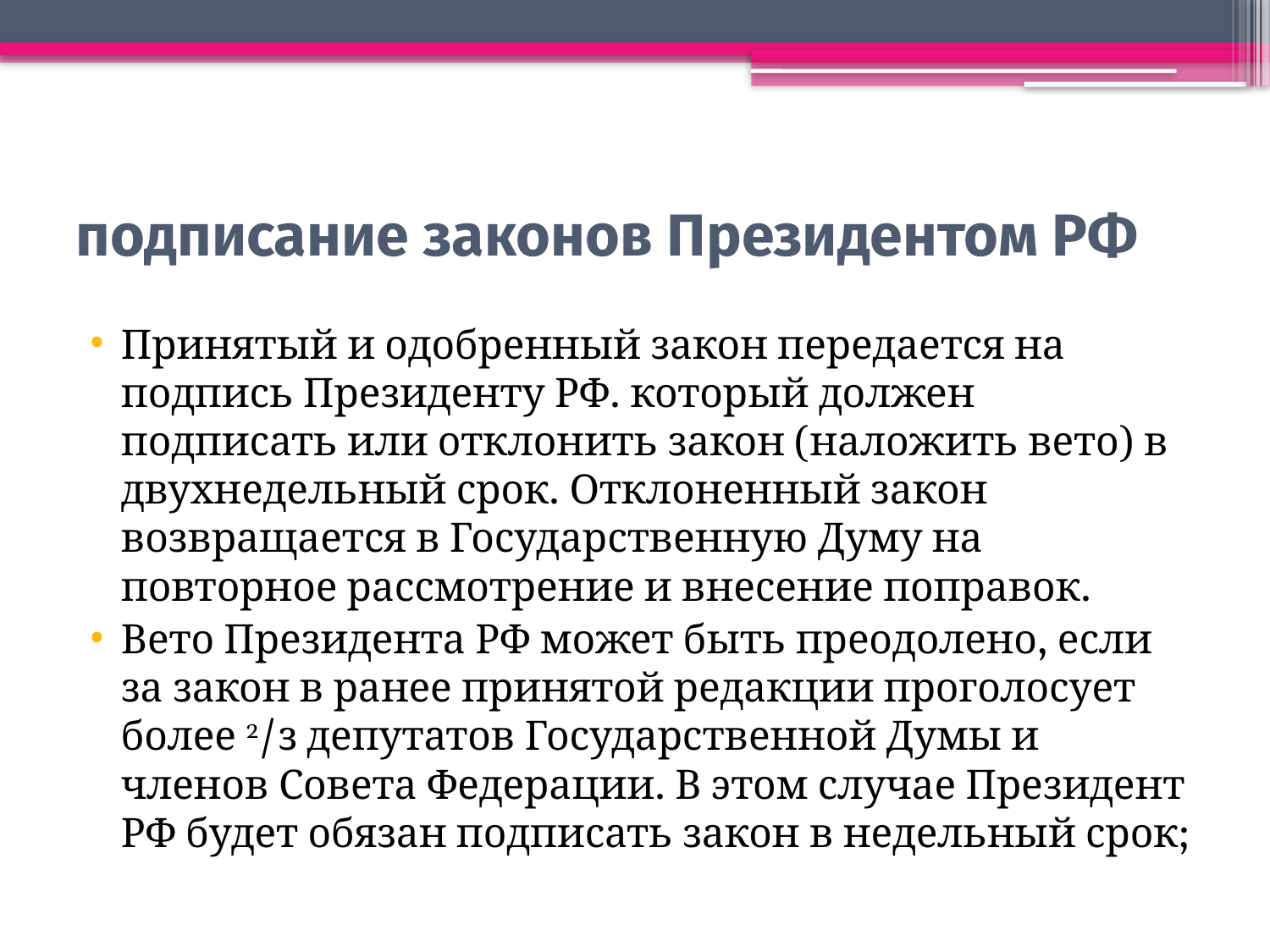

# подписание законов Президентом РФ
Принятый и одобренный закон передается на подпись Президенту РФ. который должен подписать или отклонить закон (наложить вето) в двухнедельный срок. Отклоненный закон возвращается в Государственную Думу на повторное рассмотрение и внесение поправок.
Вето Президента РФ может быть преодолено, если за закон в ранее принятой редакции проголосует более 2/з депутатов Государственной Думы и членов Совета Федерации. В этом случае Президент РФ будет обязан подписать закон в недельный срок;